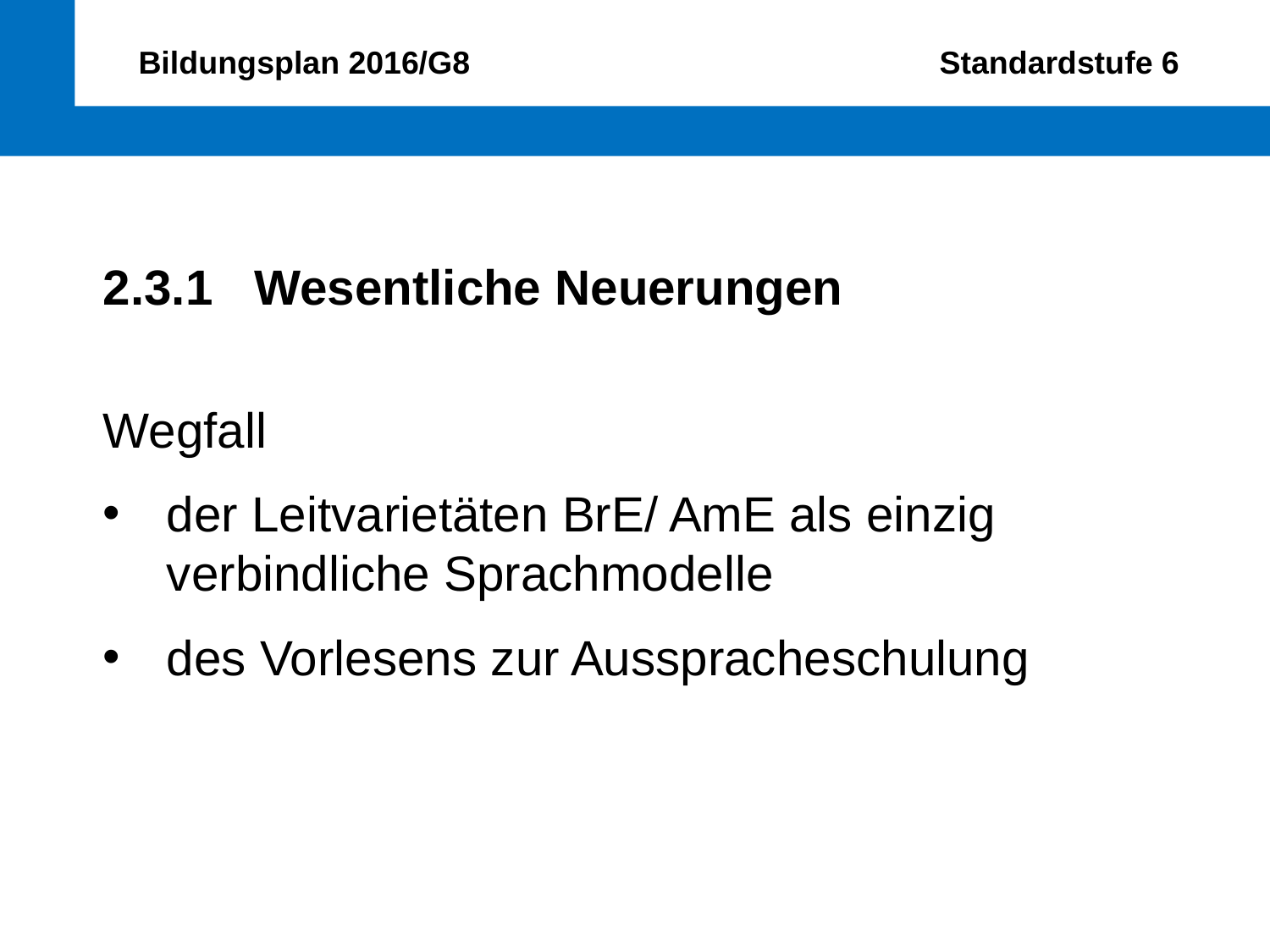

Bildungsplan 2016/G8                                                     Standardstufe 6

2.3.1   Wesentliche Neuerungen

Wegfall
der Leitvarietäten BrE/ AmE als einzig verbindliche Sprachmodelle
des Vorlesens zur Ausspracheschulung